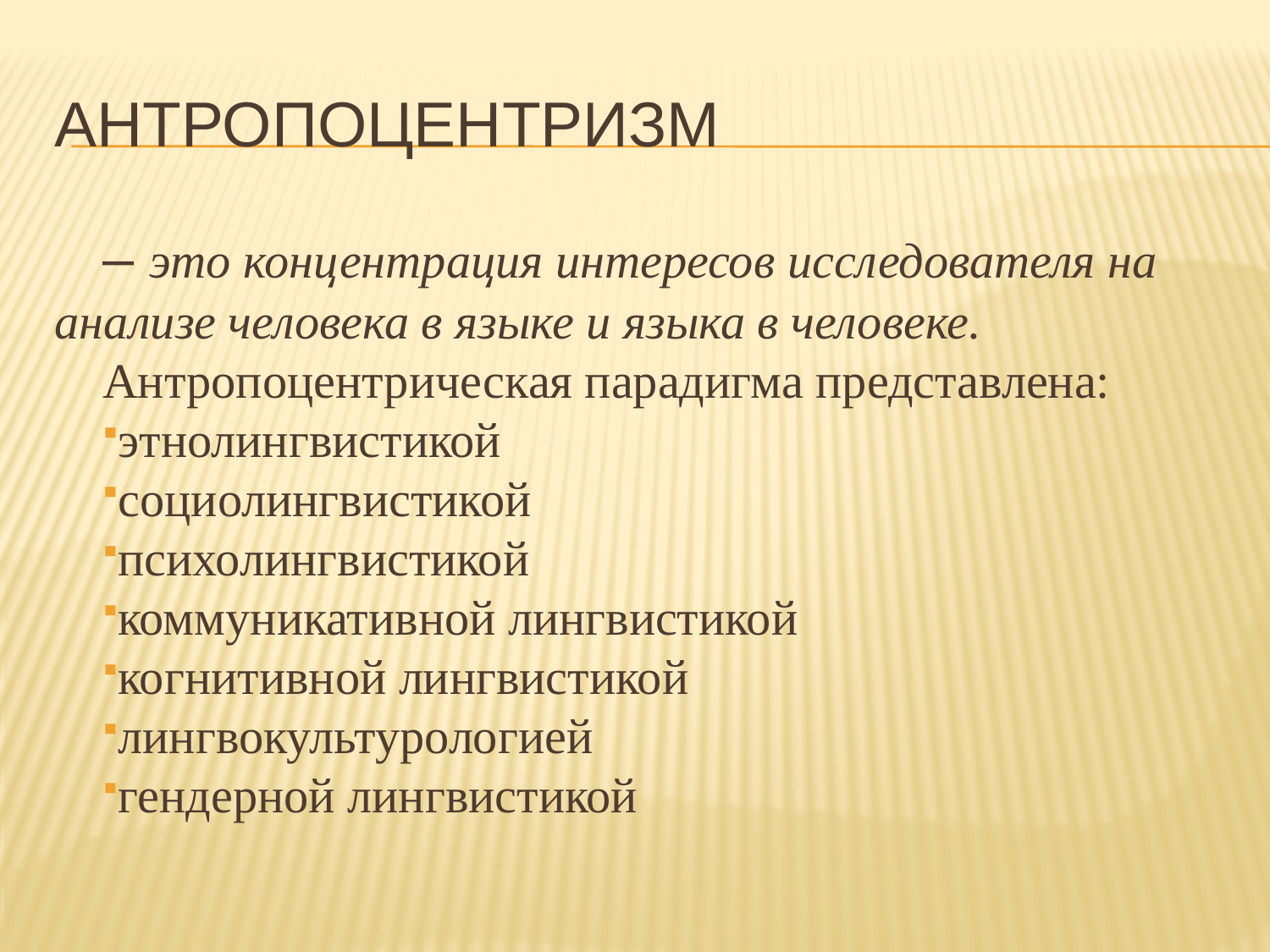

# Антропоцентризм
– это концентрация интересов исследователя на анализе человека в языке и языка в человеке.
Антропоцентрическая парадигма представлена:
этнолингвистикой
социолингвистикой
психолингвистикой
коммуникативной лингвистикой
когнитивной лингвистикой
лингвокультурологией
гендерной лингвистикой